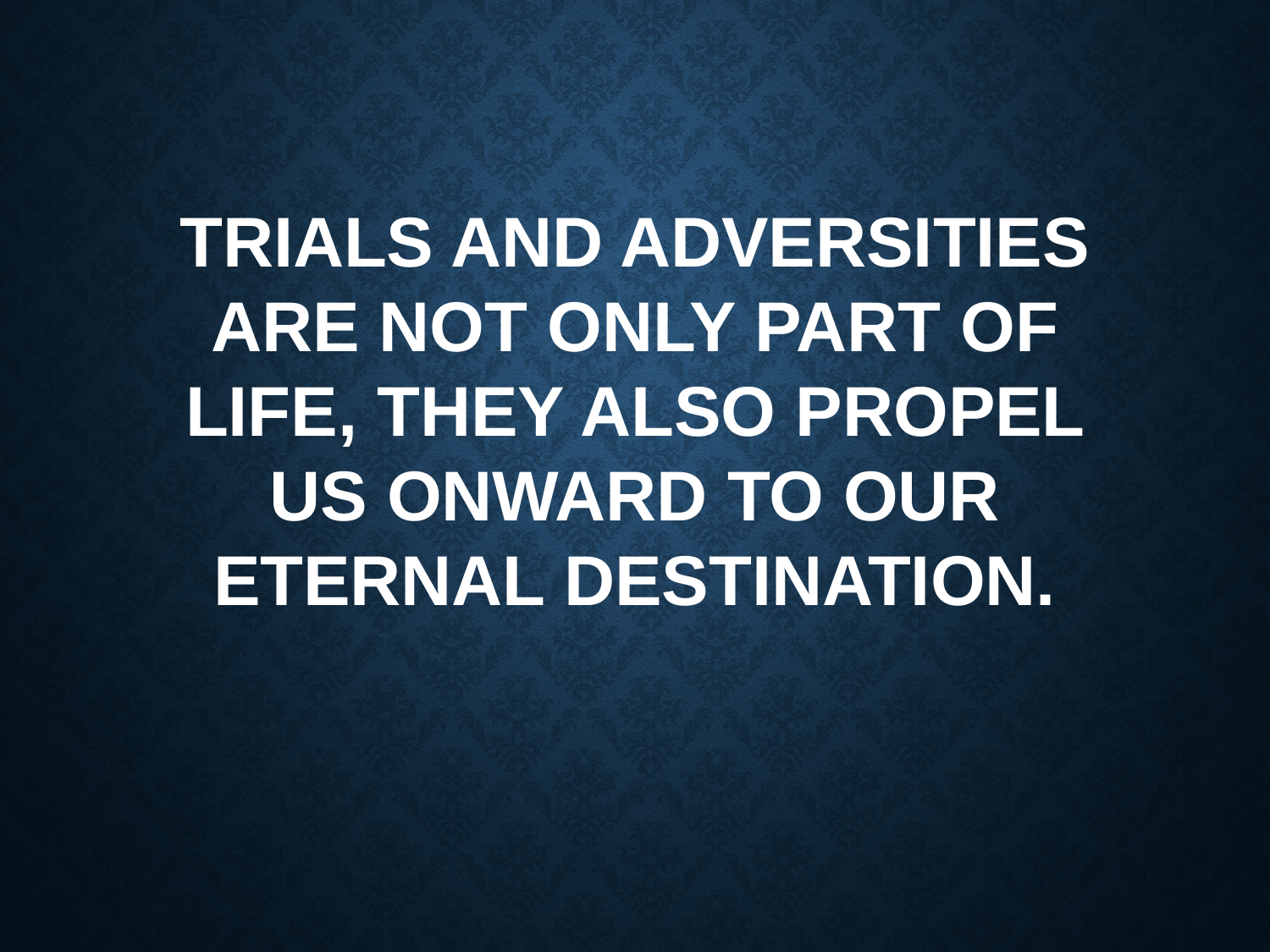

TRIALS AND ADVERSITIES ARE NOT ONLY PART OF LIFE, THEY ALSO PROPEL US ONWARD TO OUR ETERNAL DESTINATION.